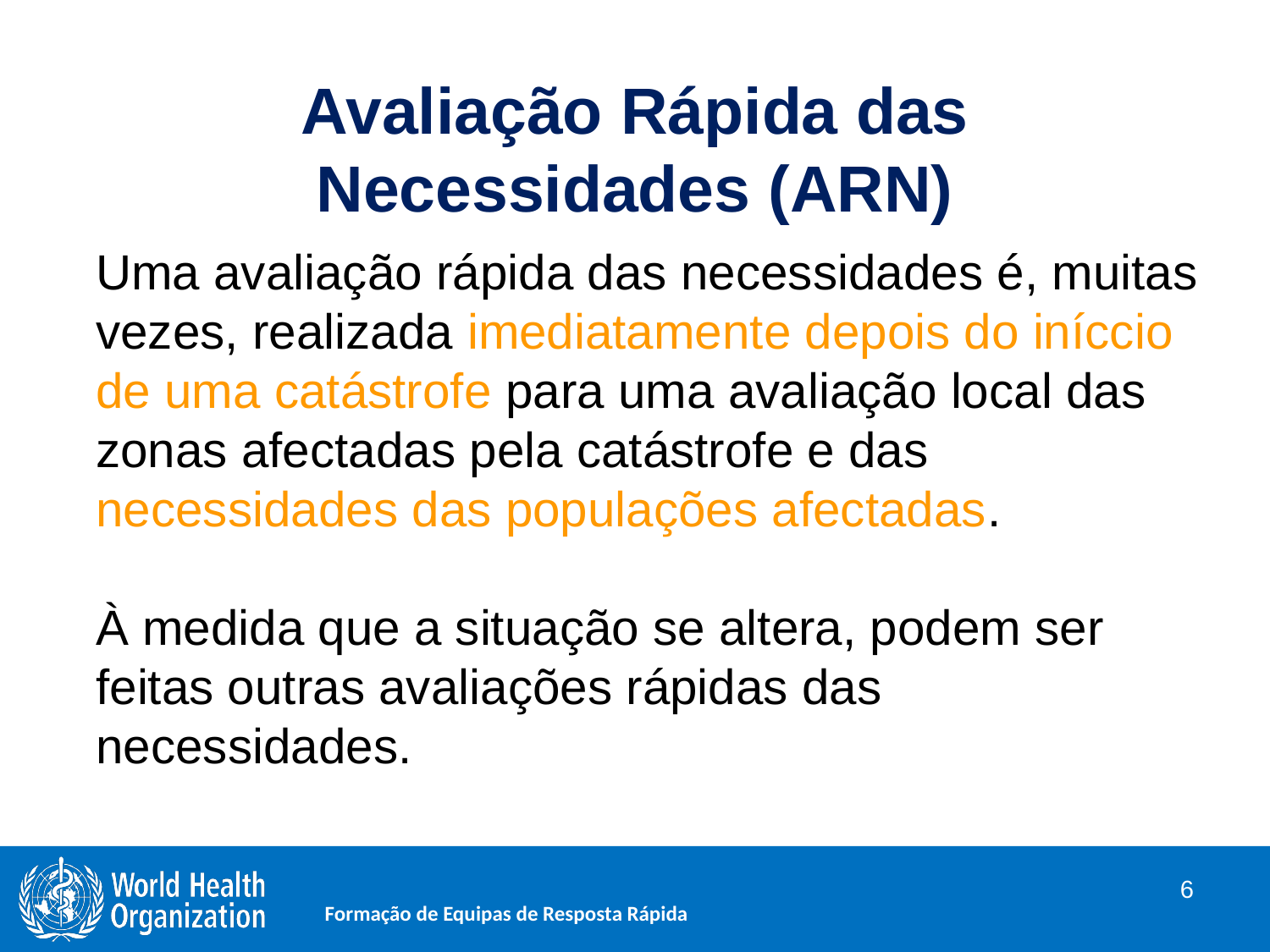

# Avaliação Rápida das Necessidades (ARN)
Uma avaliação rápida das necessidades é, muitas vezes, realizada imediatamente depois do iníccio de uma catástrofe para uma avaliação local das zonas afectadas pela catástrofe e das necessidades das populações afectadas.

À medida que a situação se altera, podem ser feitas outras avaliações rápidas das necessidades.
6